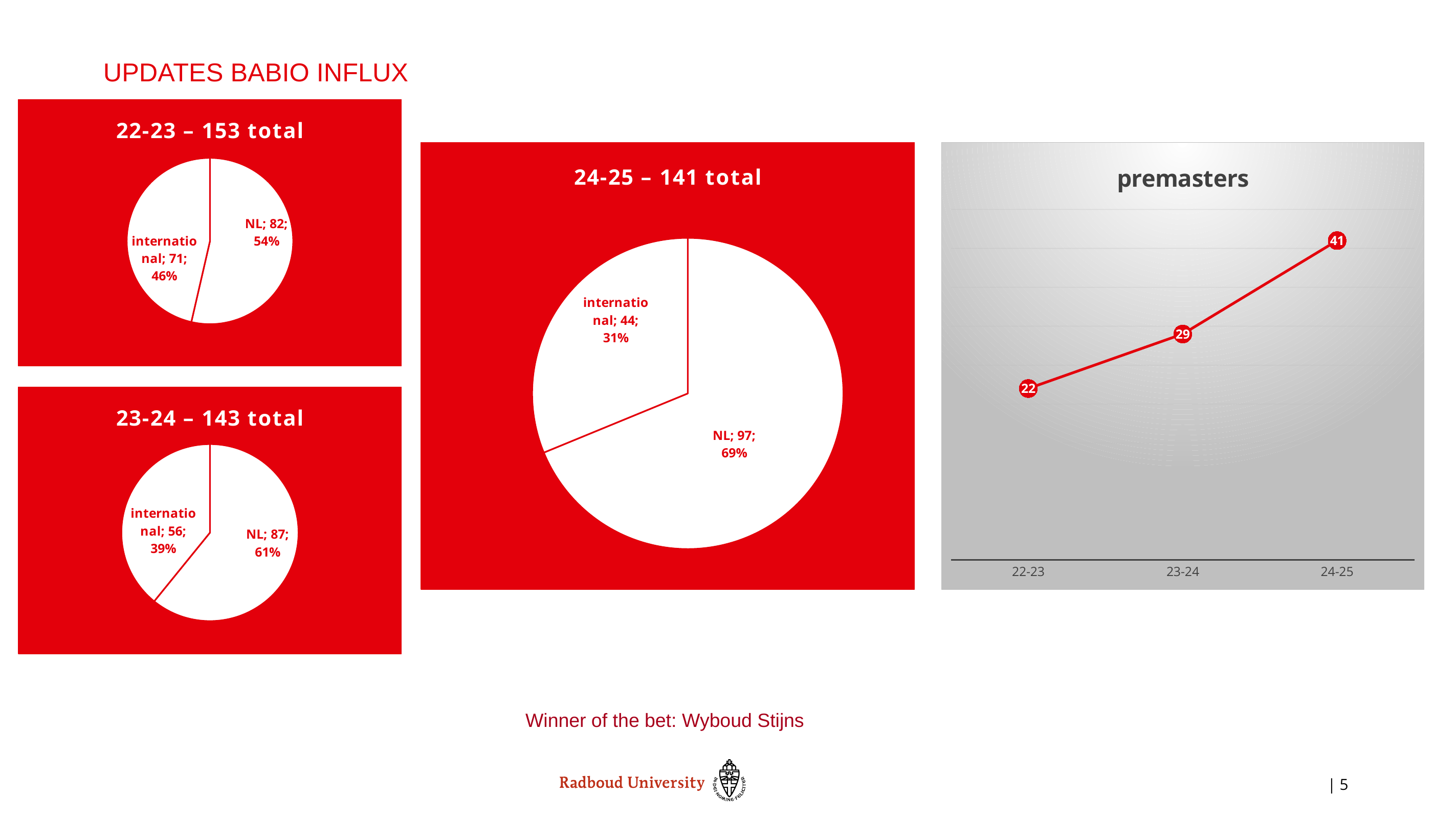

# Updates Babio influx

### Chart: 22-23 – 153 total

| Category | 24-25 |
|---|---|
| NL | 82.0 |
| international | 71.0 |

### Chart: 24-25 – 141 total

| Category | 22-23 |
|---|---|
| NL | 97.0 |
| international | 44.0 |

### Chart:

| Category | premasters |
|---|---|
| 22-23 | 22.0 |
| 23-24 | 29.0 |
| 24-25 | 41.0 |

### Chart: 23-24 – 143 total

| Category | 23-24 |
|---|---|
| NL | 87.0 |
| international | 56.0 |
Winner of the bet: Wyboud Stijns
| 5